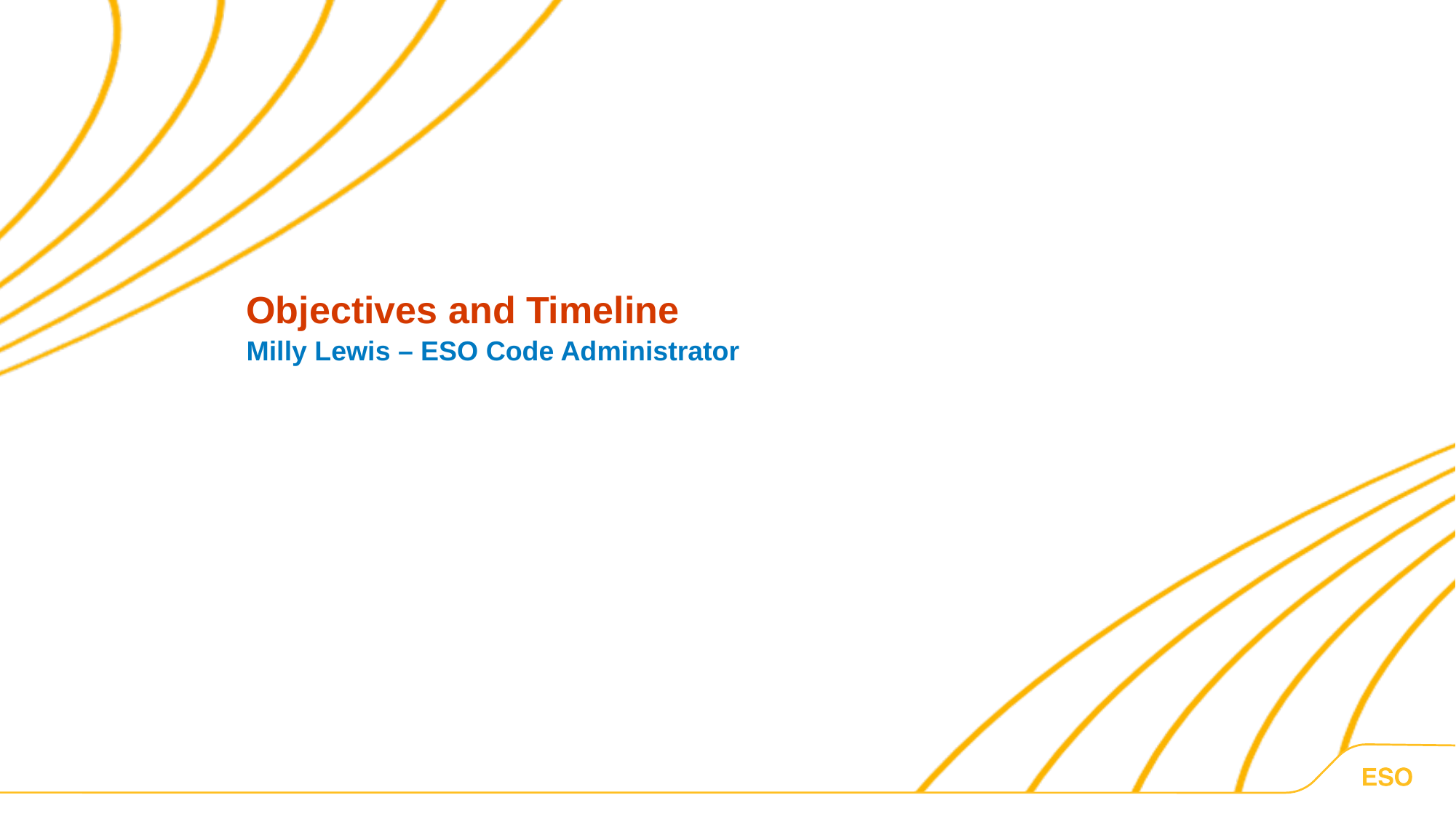

Objectives and Timeline
Milly Lewis – ESO Code Administrator